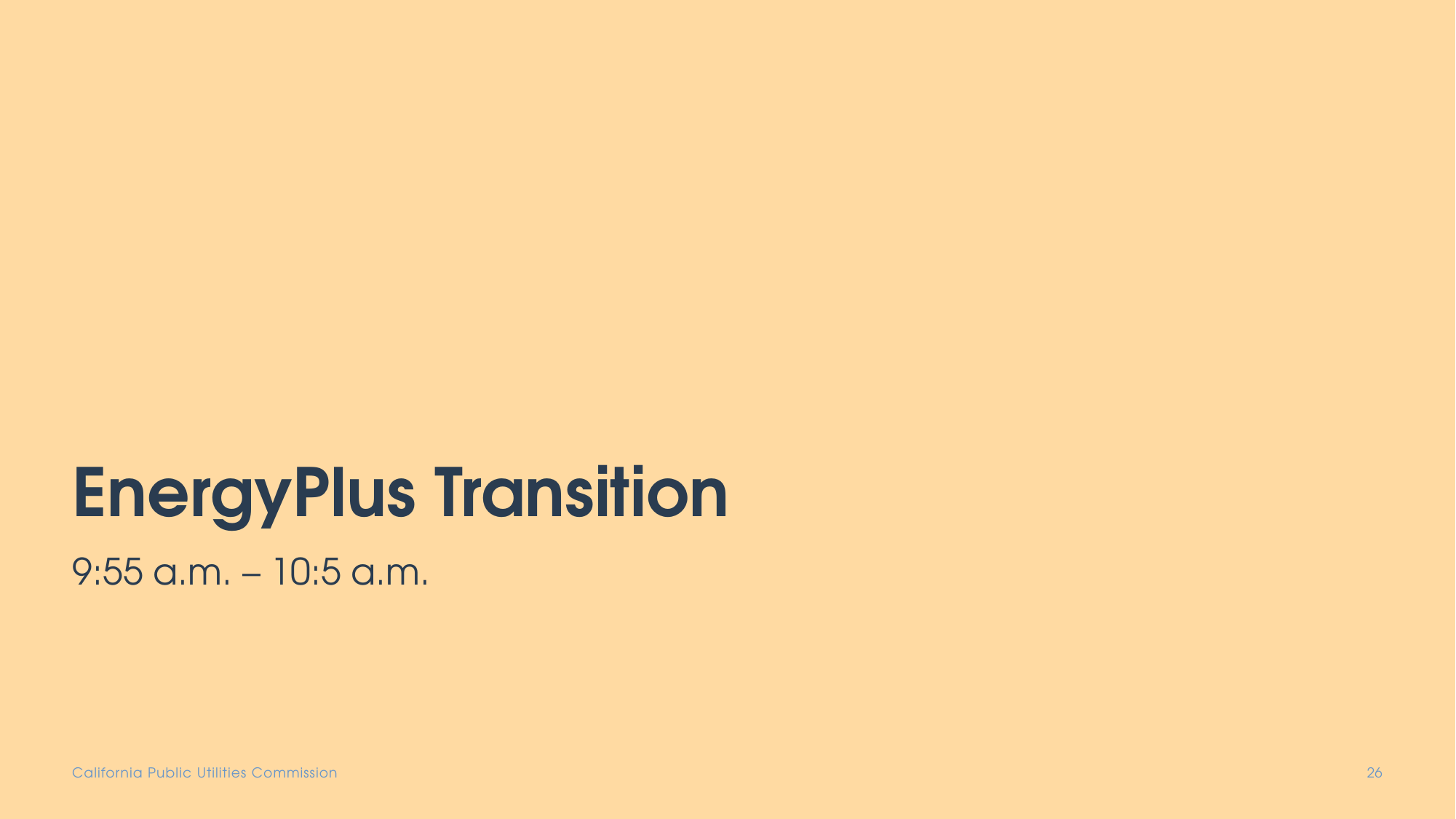

# EnergyPlus Transition
9:55 a.m. – 10:5 a.m.

26